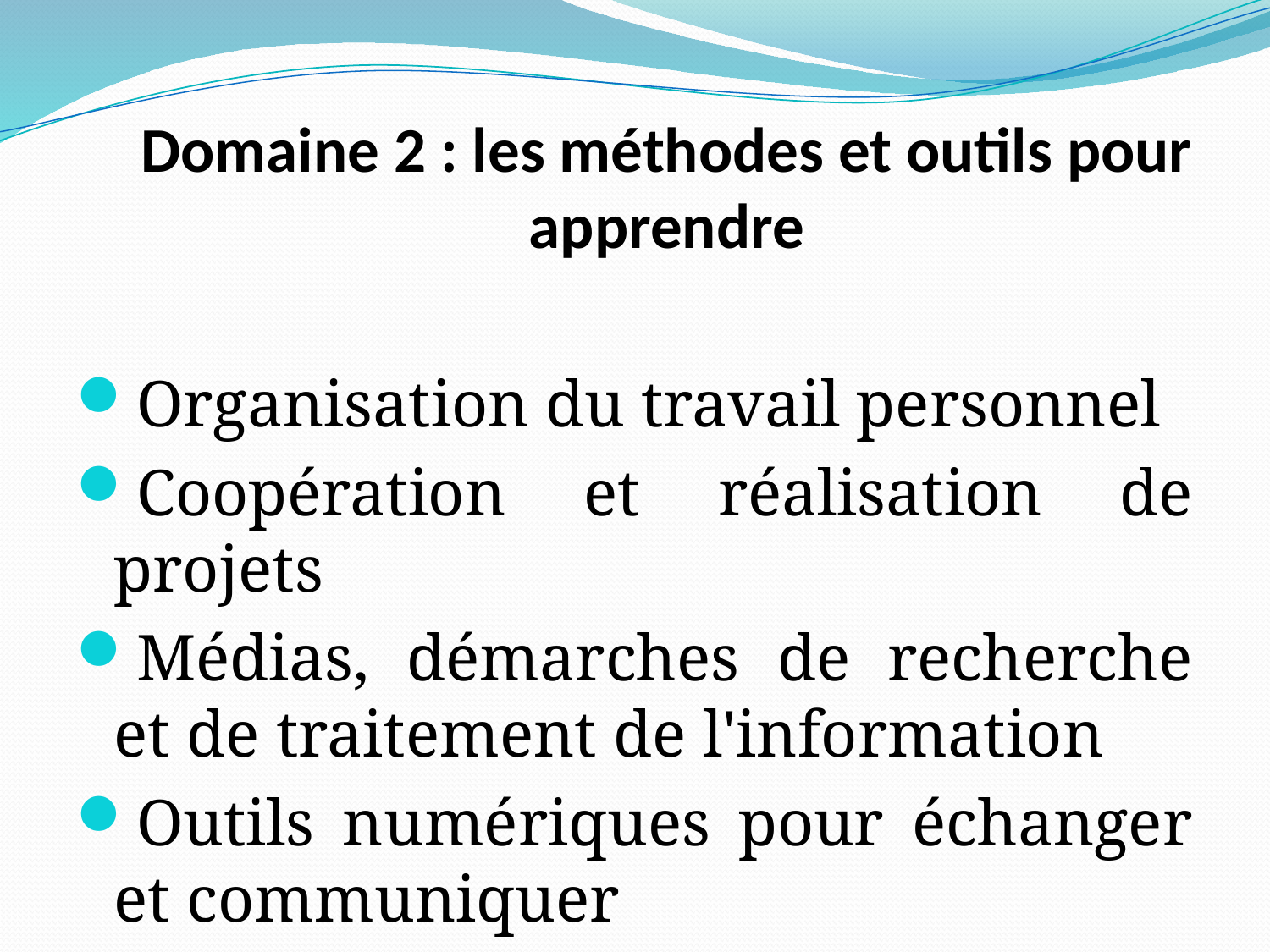

# Domaine 2 : les méthodes et outils pour apprendre

Organisation du travail personnel
Coopération et réalisation de projets
Médias, démarches de recherche et de traitement de l'information
Outils numériques pour échanger et communiquer